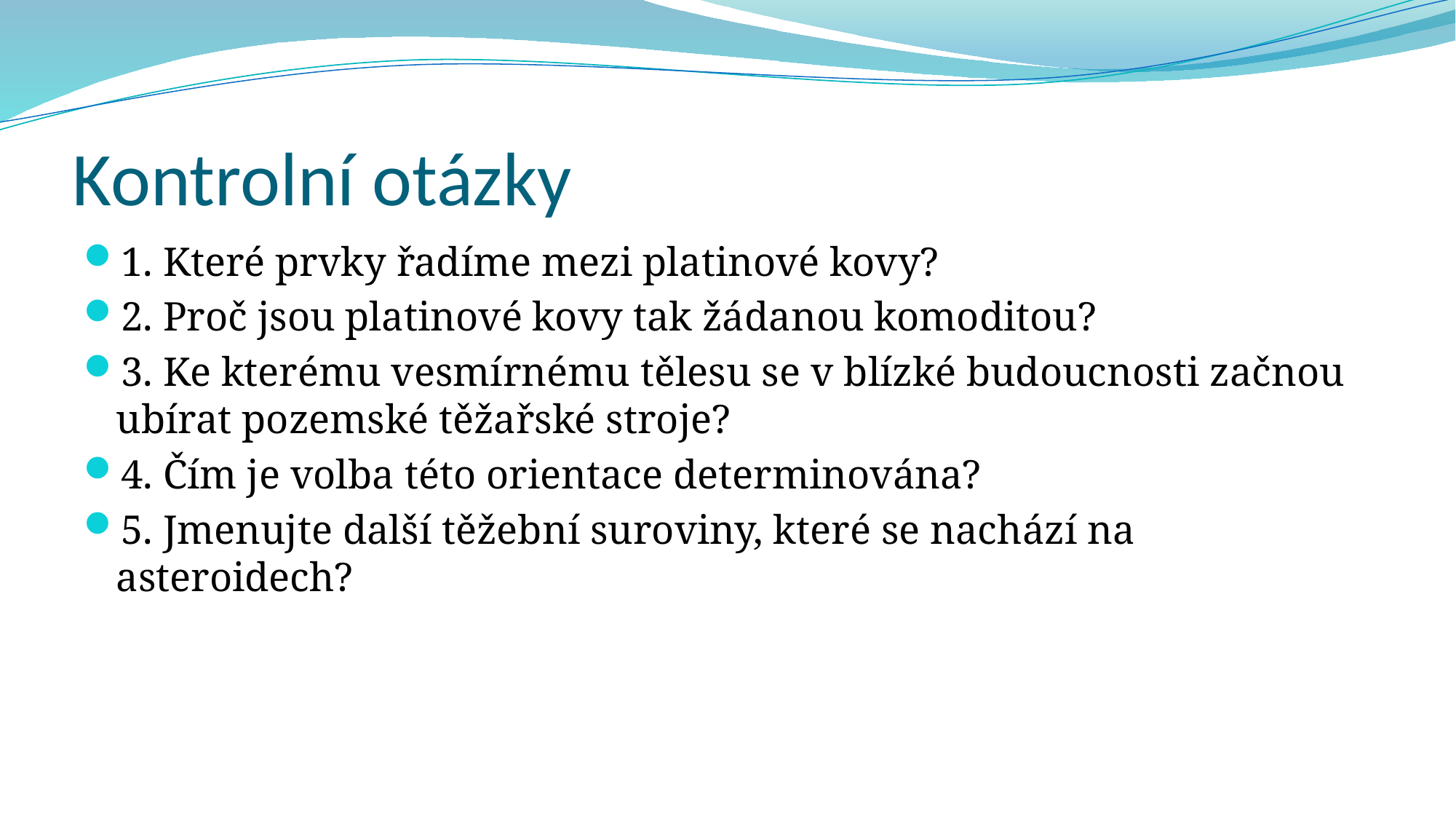

# Kontrolní otázky
1. Které prvky řadíme mezi platinové kovy?
2. Proč jsou platinové kovy tak žádanou komoditou?
3. Ke kterému vesmírnému tělesu se v blízké budoucnosti začnou ubírat pozemské těžařské stroje?
4. Čím je volba této orientace determinována?
5. Jmenujte další těžební suroviny, které se nachází na asteroidech?